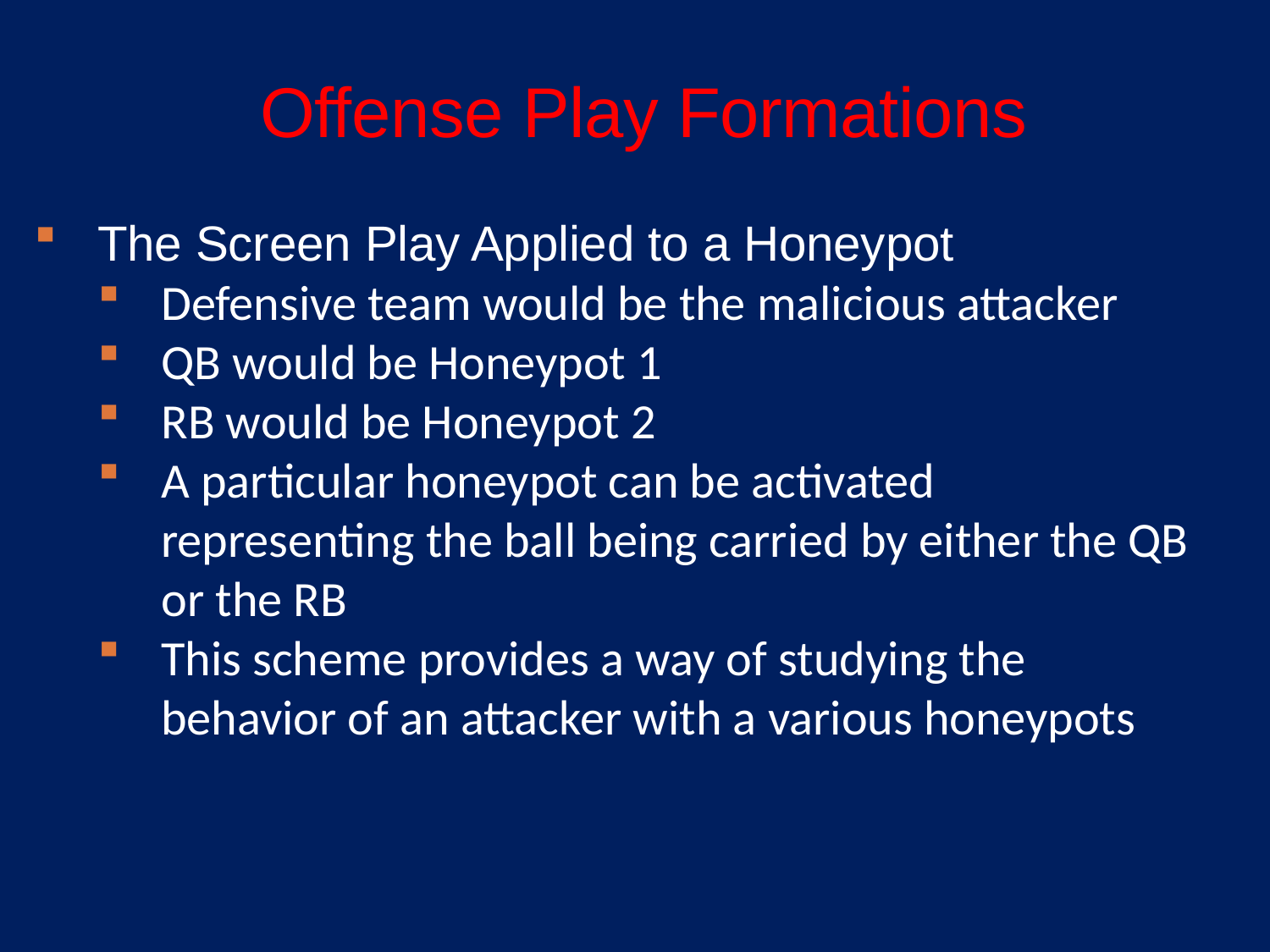

# Offense Play Formations
The Screen Play Applied to a Honeypot
Defensive team would be the malicious attacker
QB would be Honeypot 1
RB would be Honeypot 2
A particular honeypot can be activated  representing the ball being carried by either the QB or the RB
This scheme provides a way of studying the behavior of an attacker with a various honeypots